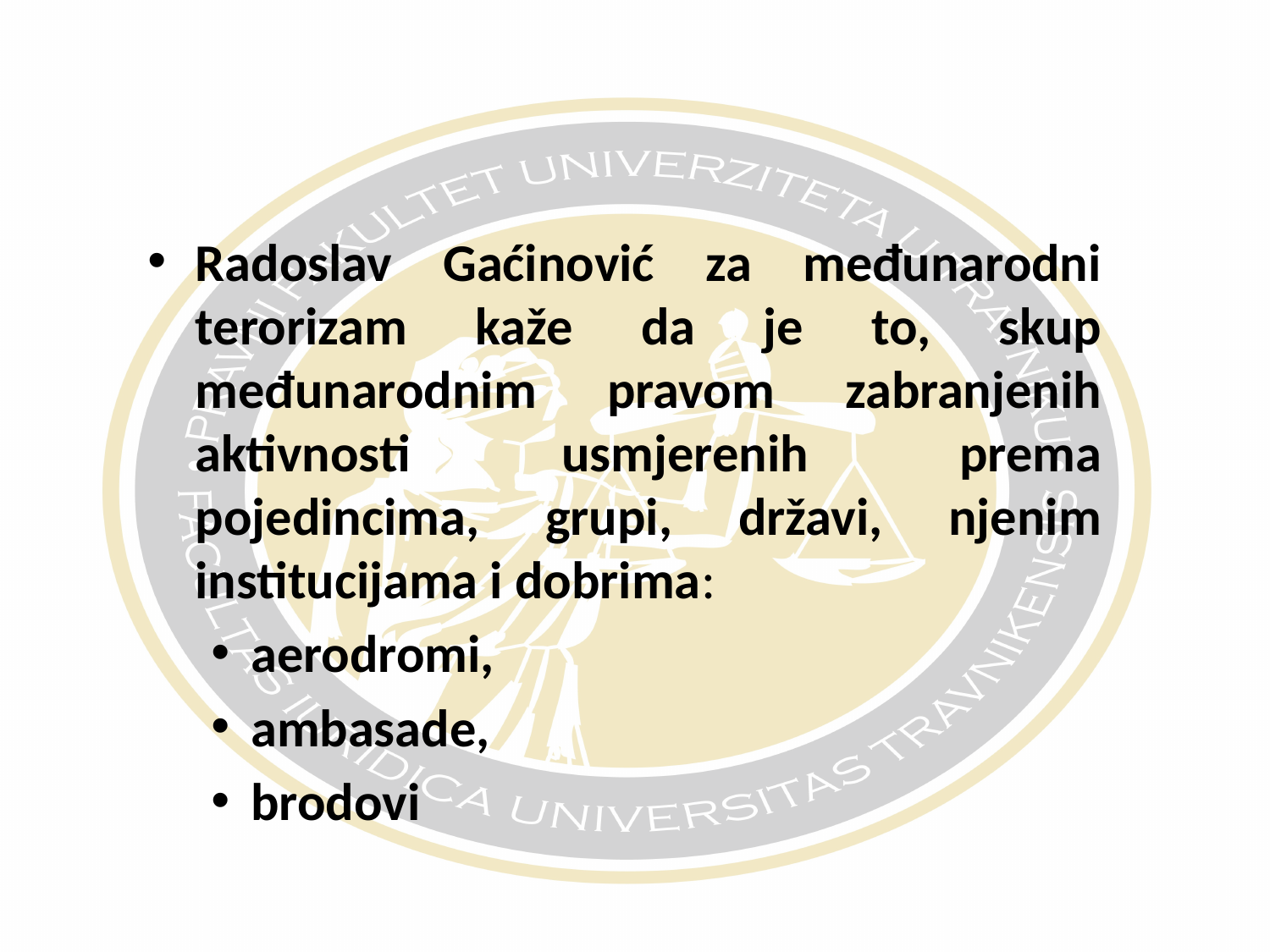

#
Radoslav Gaćinović za međunarodni terorizam kaže da je to, skup međunarodnim pravom zabranjenih aktivnosti usmjerenih prema pojedincima, grupi, državi, njenim institucijama i dobrima:
aerodromi,
ambasade,
brodovi